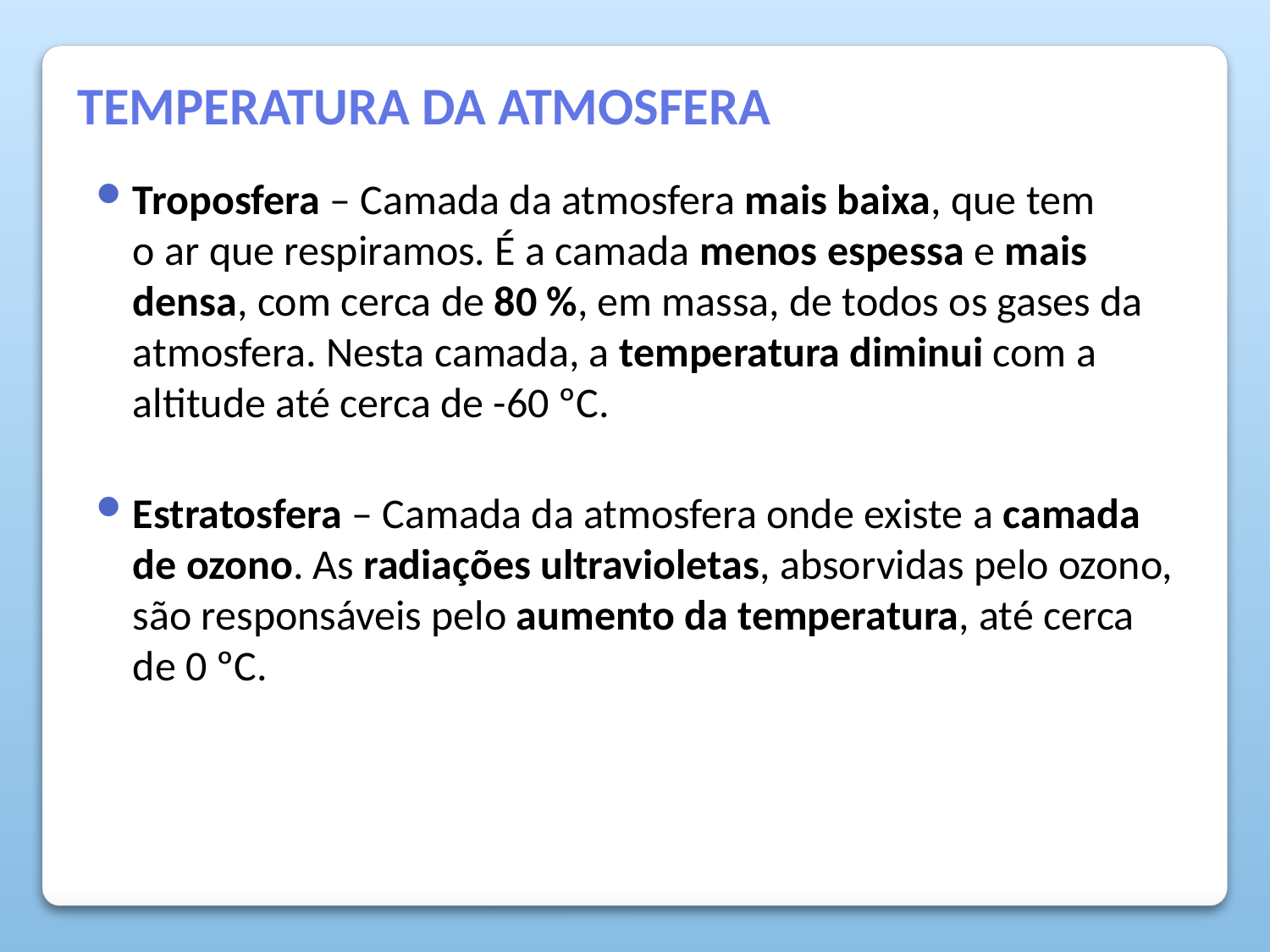

temperatura da atmosfera
Troposfera – Camada da atmosfera mais baixa, que tem
o ar que respiramos. É a camada menos espessa e mais densa, com cerca de 80 %, em massa, de todos os gases da atmosfera. Nesta camada, a temperatura diminui com a altitude até cerca de -60 ºC.

Estratosfera – Camada da atmosfera onde existe a camada de ozono. As radiações ultravioletas, absorvidas pelo ozono, são responsáveis pelo aumento da temperatura, até cerca
de 0 ºC.